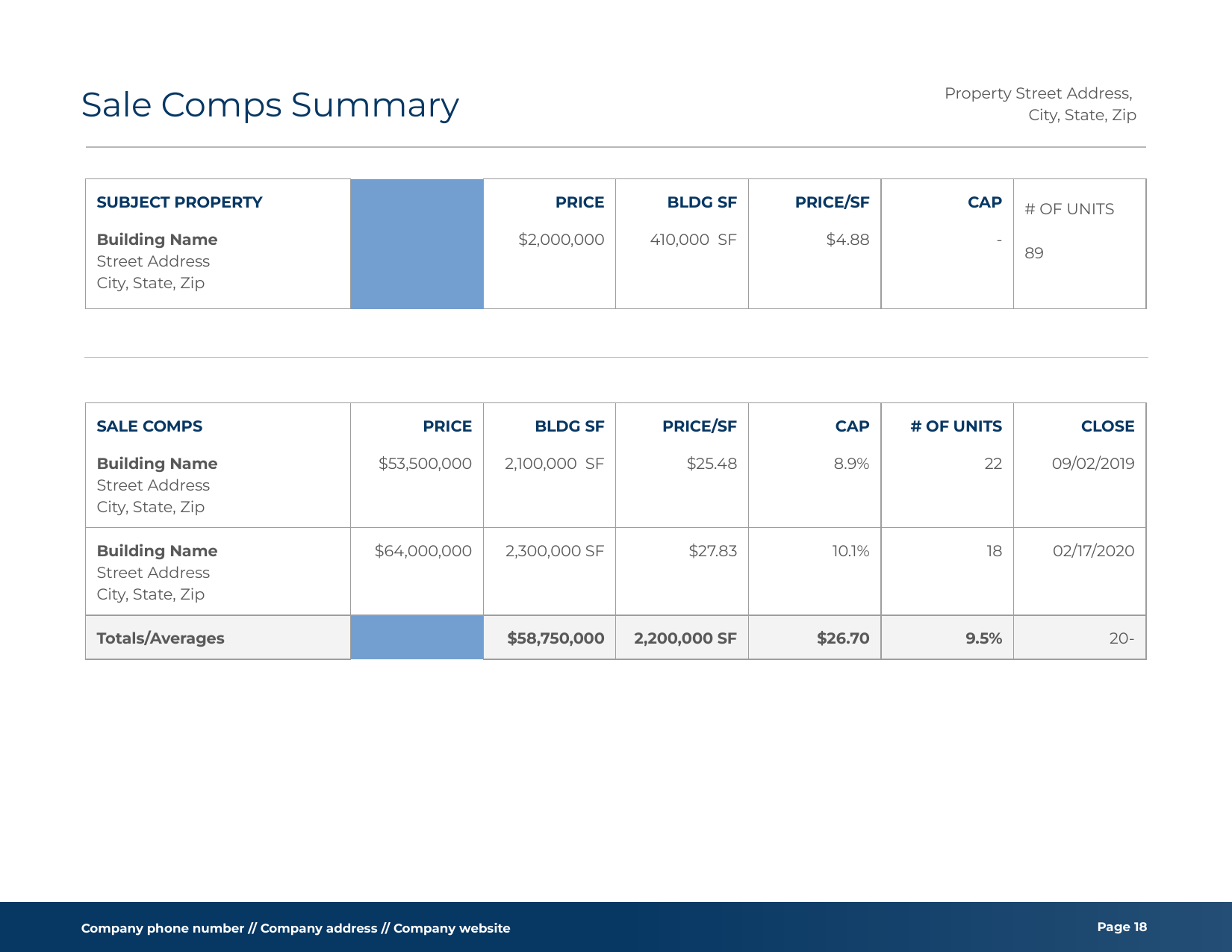

Sale Comps Summary
| SUBJECT PROPERTY Building Name Street Address City, State, Zip |  | PRICE $2,000,000 | BLDG SF 410,000 SF | PRICE/SF $4.88 | CAP - | # OF UNITS 89 |  |
| --- | --- | --- | --- | --- | --- | --- | --- |
| SALE COMPS Building Name Street Address City, State, Zip |  | PRICE $53,500,000 | BLDG SF 2,100,000 SF | PRICE/SF $25.48 | CAP 8.9% | # OF UNITS 22 | CLOSE 09/02/2019 |
| --- | --- | --- | --- | --- | --- | --- | --- |
| Building Name Street Address City, State, Zip |  | $64,000,000 | 2,300,000 SF | $27.83 | 10.1% | 18 | 02/17/2020 |
| Totals/Averages |  | $58,750,000 | 2,200,000 SF | $26.70 | 9.5% | 20 | - |
Page 18